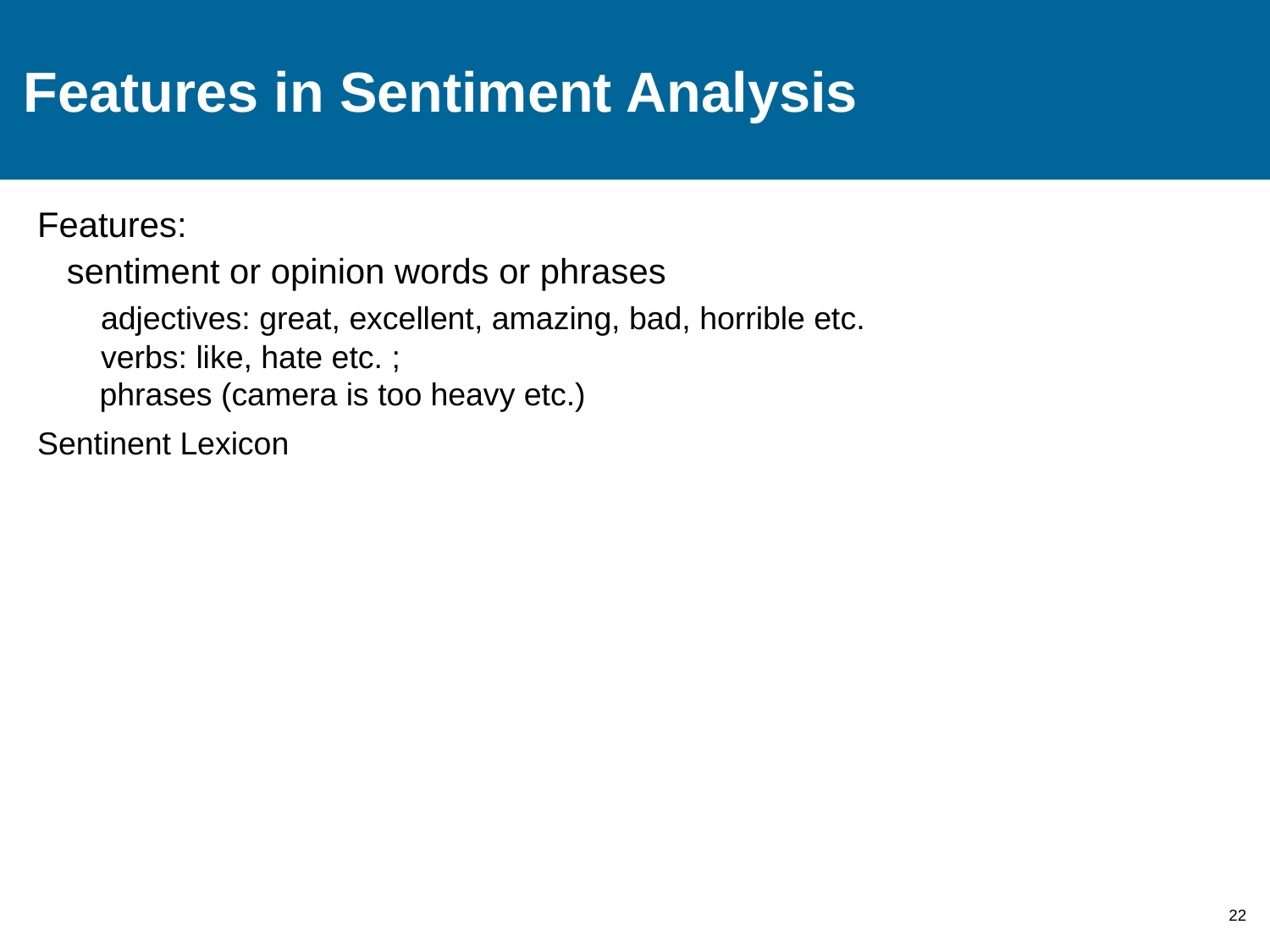

# Features in Sentiment Analysis
Features:
   sentiment or opinion words or phrases
   	adjectives: great, excellent, amazing, bad, horrible etc.
   	verbs: like, hate etc. ;
       phrases (camera is too heavy etc.)
Sentinent Lexicon
22